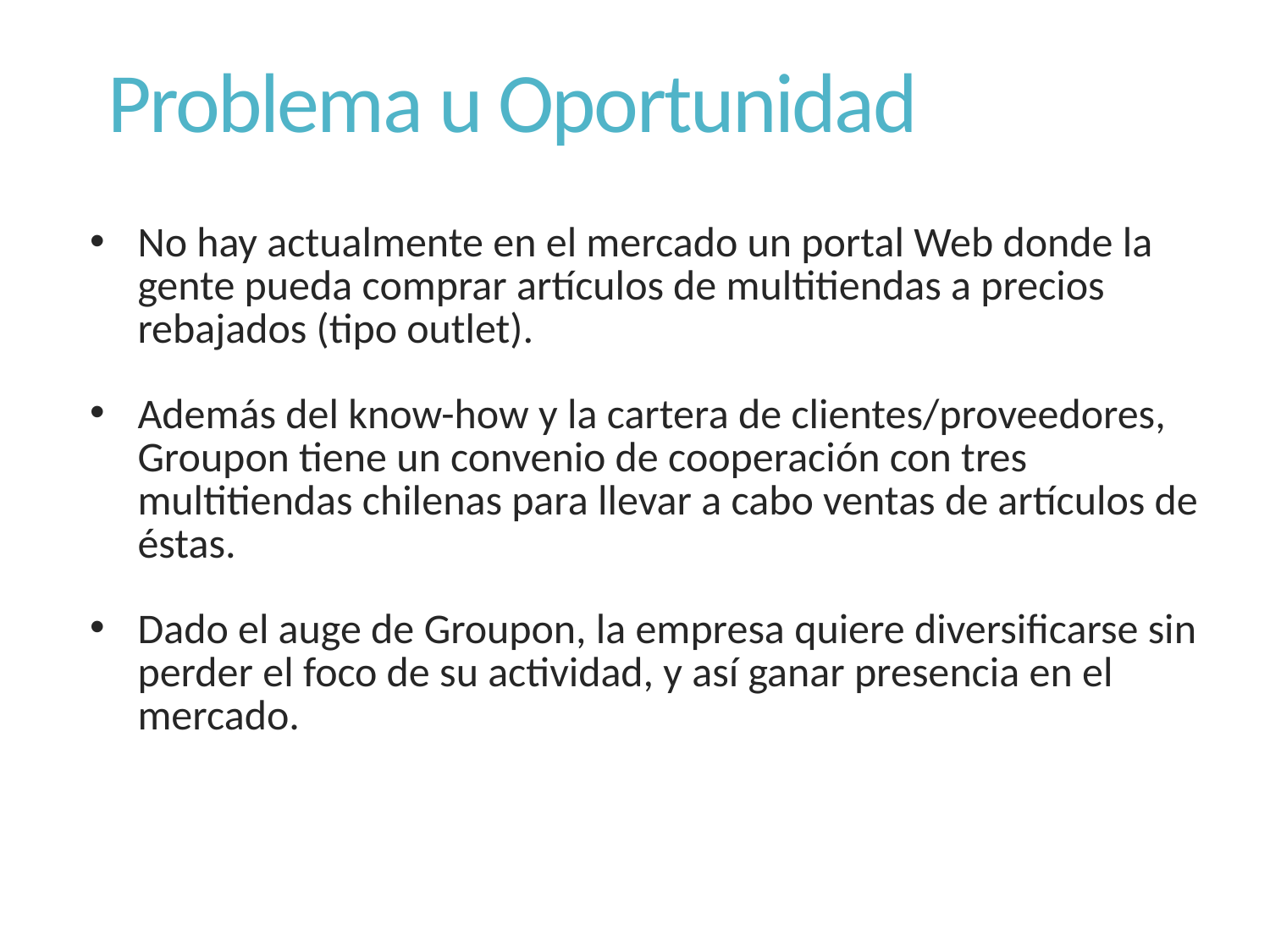

# Problema u Oportunidad
No hay actualmente en el mercado un portal Web donde la gente pueda comprar artículos de multitiendas a precios rebajados (tipo outlet).
Además del know-how y la cartera de clientes/proveedores, Groupon tiene un convenio de cooperación con tres multitiendas chilenas para llevar a cabo ventas de artículos de éstas.
Dado el auge de Groupon, la empresa quiere diversificarse sin perder el foco de su actividad, y así ganar presencia en el mercado.